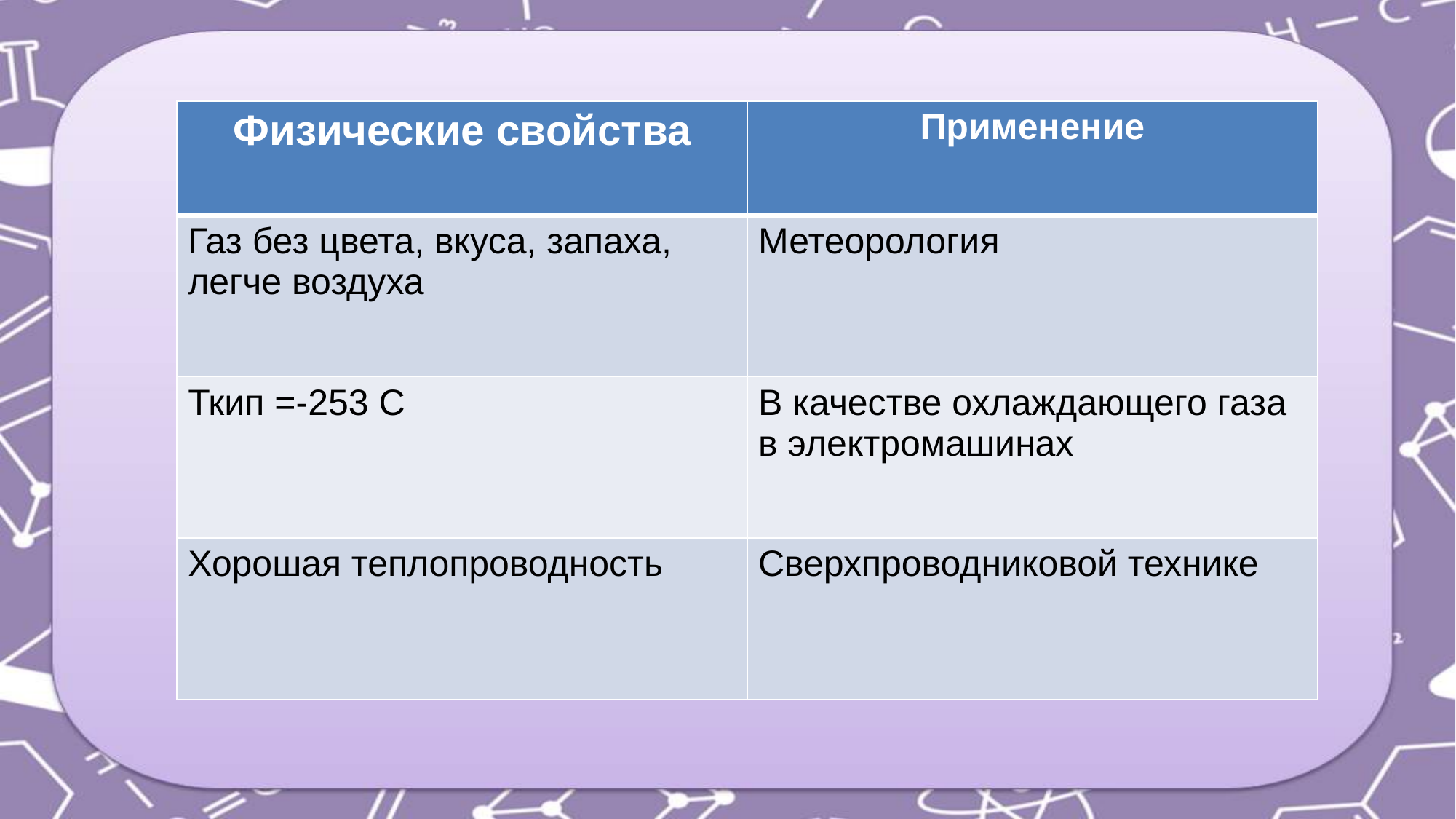

#

| Физические свойства | Применение |
| --- | --- |
| Газ без цвета, вкуса, запаха, легче воздуха | Метеорология |
| Ткип =-253 С | В качестве охлаждающего газа в электромашинах |
| Хорошая теплопроводность | Сверхпроводниковой технике |